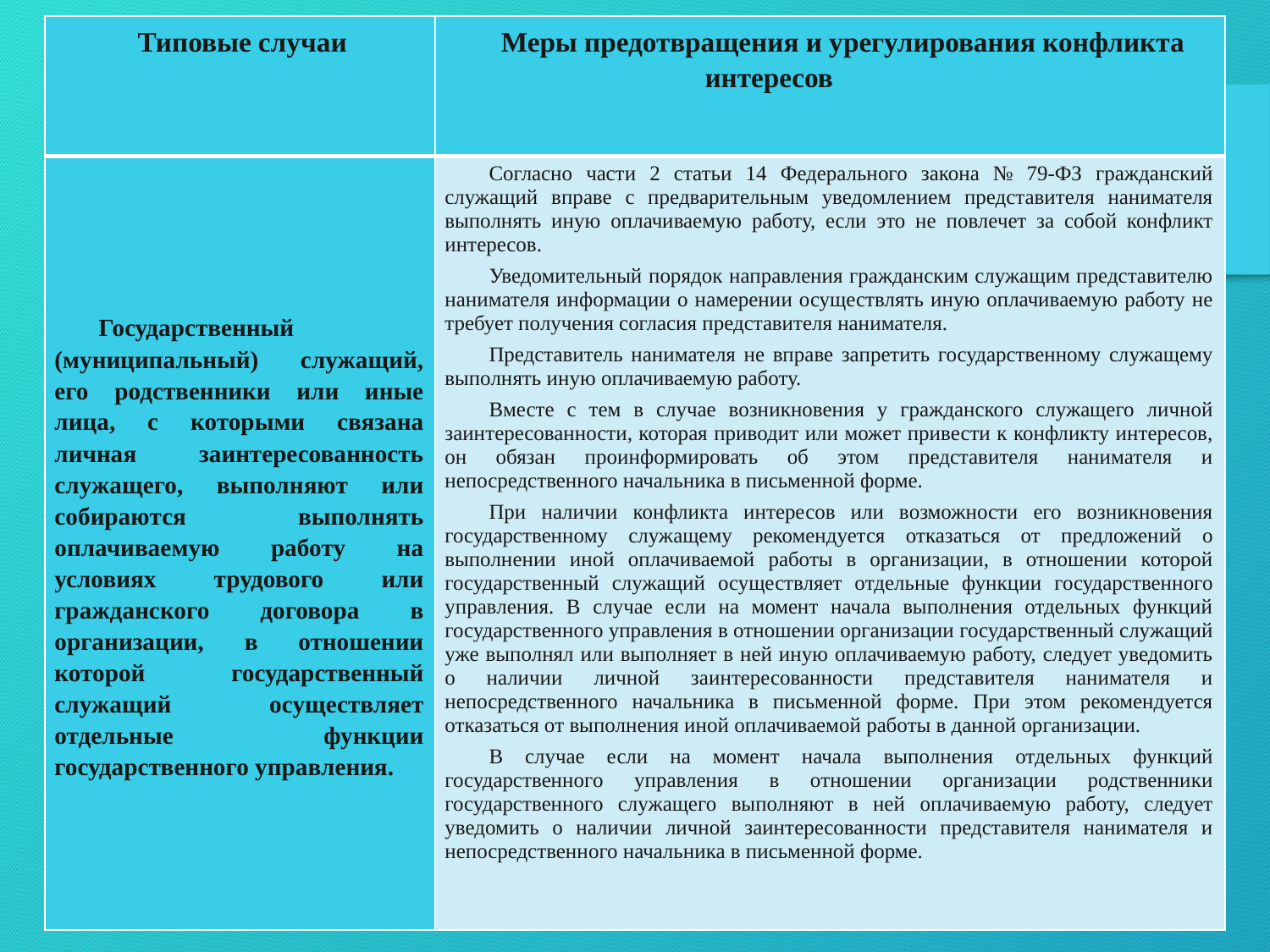

| Типовые случаи | Меры предотвращения и урегулирования конфликта интересов |
| --- | --- |
| Государственный (муниципальный) служащий, его родственники или иные лица, с которыми связана личная заинтересованность служащего, выполняют или собираются выполнять оплачиваемую работу на условиях трудового или гражданского договора в организации, в отношении которой государственный служащий осуществляет отдельные функции государственного управления. | Согласно части 2 статьи 14 Федерального закона № 79-ФЗ гражданский служащий вправе с предварительным уведомлением представителя нанимателя выполнять иную оплачиваемую работу, если это не повлечет за собой конфликт интересов. Уведомительный порядок направления гражданским служащим представителю нанимателя информации о намерении осуществлять иную оплачиваемую работу не требует получения согласия представителя нанимателя. Представитель нанимателя не вправе запретить государственному служащему выполнять иную оплачиваемую работу. Вместе с тем в случае возникновения у гражданского служащего личной заинтересованности, которая приводит или может привести к конфликту интересов, он обязан проинформировать об этом представителя нанимателя и непосредственного начальника в письменной форме. При наличии конфликта интересов или возможности его возникновения государственному служащему рекомендуется отказаться от предложений о выполнении иной оплачиваемой работы в организации, в отношении которой государственный служащий осуществляет отдельные функции государственного управления. В случае если на момент начала выполнения отдельных функций государственного управления в отношении организации государственный служащий уже выполнял или выполняет в ней иную оплачиваемую работу, следует уведомить о наличии личной заинтересованности представителя нанимателя и непосредственного начальника в письменной форме. При этом рекомендуется отказаться от выполнения иной оплачиваемой работы в данной организации. В случае если на момент начала выполнения отдельных функций государственного управления в отношении организации родственники государственного служащего выполняют в ней оплачиваемую работу, следует уведомить о наличии личной заинтересованности представителя нанимателя и непосредственного начальника в письменной форме. |